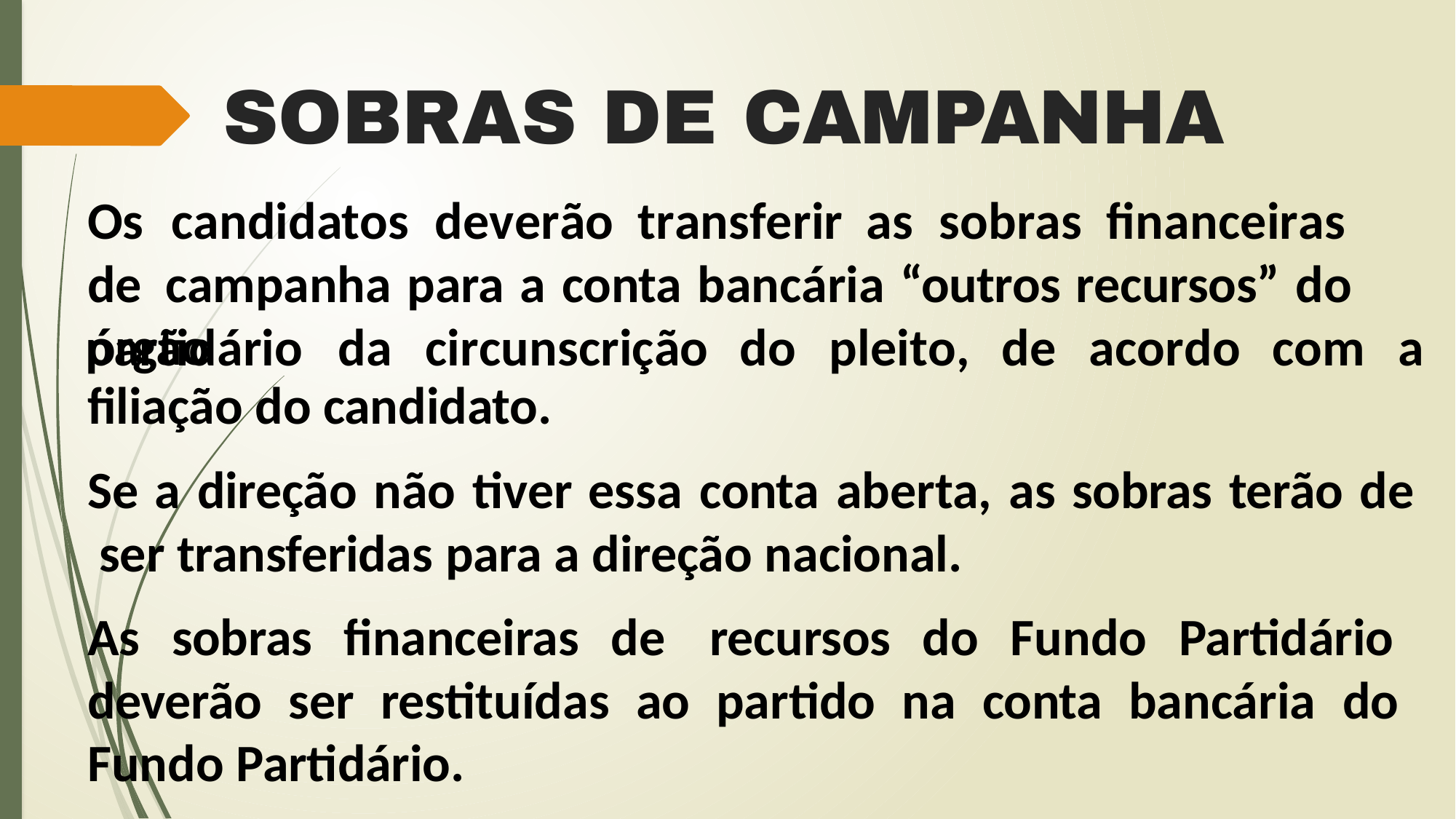

# SOBRAS DE CAMPANHA
Os	candidatos	deverão	transferir	as	sobras	financeiras	de  campanha para a conta bancária “outros recursos” do órgão
partidário	da	circunscrição	do	pleito,	de	acordo	com	a
filiação do candidato.
Se a direção não tiver essa conta aberta, as sobras terão de  ser transferidas para a direção nacional.
As sobras financeiras de recursos do Fundo Partidário  deverão ser restituídas ao partido na conta bancária do  Fundo Partidário.